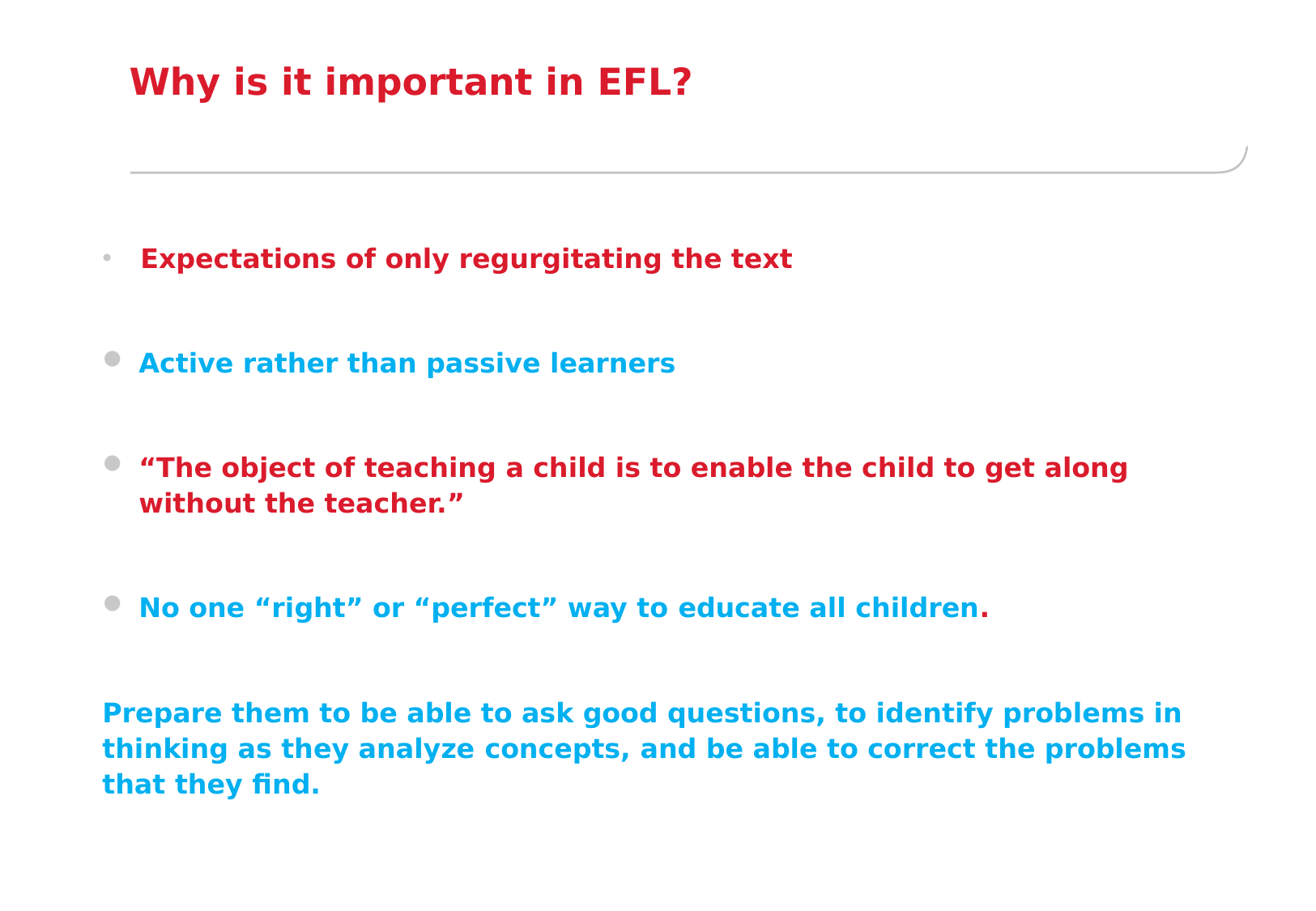

# Why is it important in EFL?

Expectations of only regurgitating the text

Active rather than passive learners

“The object of teaching a child is to enable the child to get along without the teacher.”

No one “right” or “perfect” way to educate all children.

Prepare them to be able to ask good questions, to identify problems in thinking as they analyze concepts, and be able to correct the problems that they find.